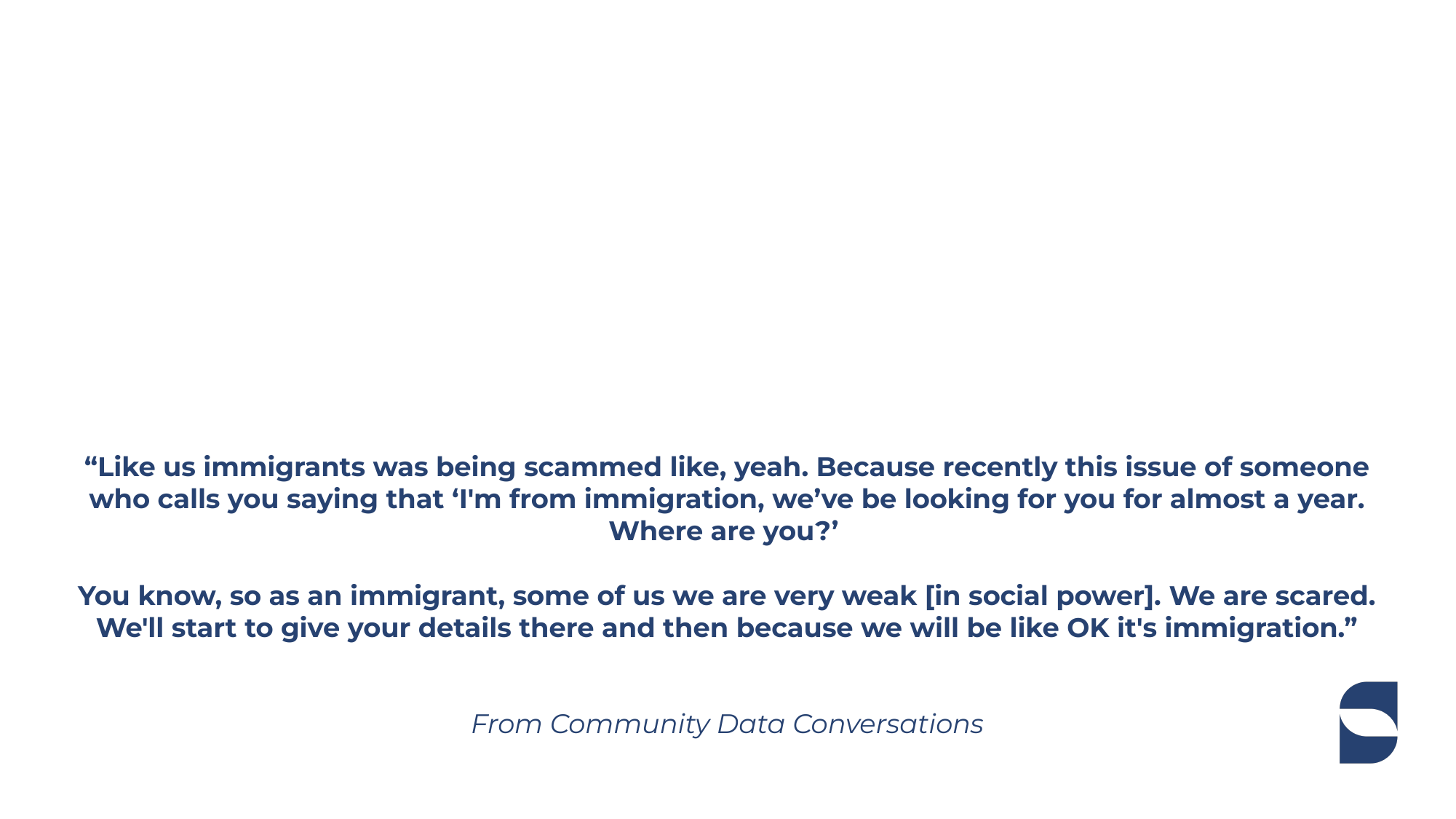

# “Like us immigrants was being scammed like, yeah. Because recently this issue of someone who calls you saying that ‘I'm from immigration, we’ve be looking for you for almost a year. Where are you?’ You know, so as an immigrant, some of us we are very weak [in social power]. We are scared. We'll start to give your details there and then because we will be like OK it's immigration.” From Community Data Conversations